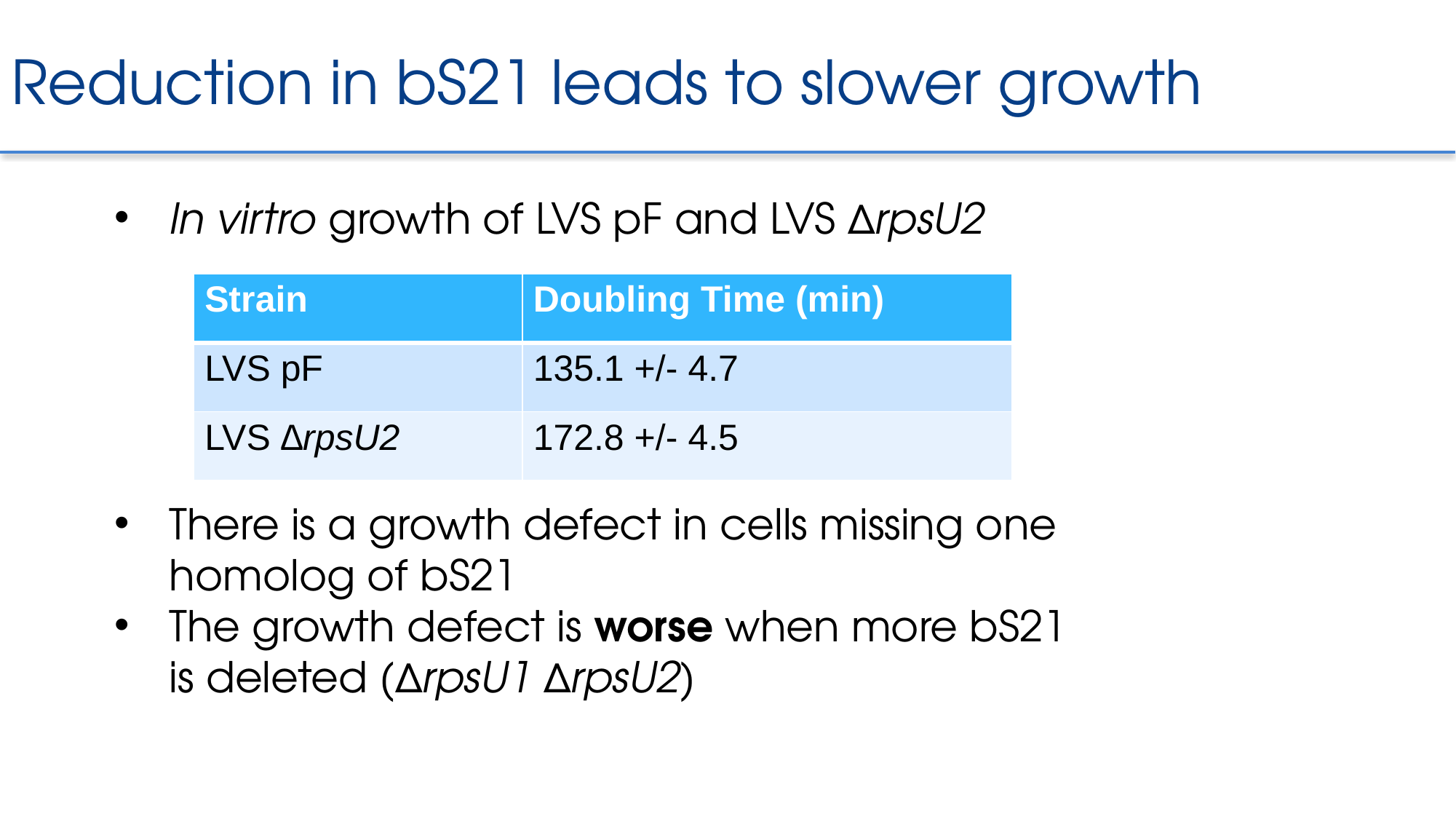

# Reduction in bS21 leads to slower growth

In virtro growth of LVS pF and LVS ∆rpsU2

There is a growth defect in cells missing one homolog of bS21
The growth defect is worse when more bS21 is deleted (∆rpsU1 ∆rpsU2)
| Strain | Doubling Time (min) |
| --- | --- |
| LVS pF | 135.1 +/- 4.7 |
| LVS ∆rpsU2 | 172.8 +/- 4.5 |